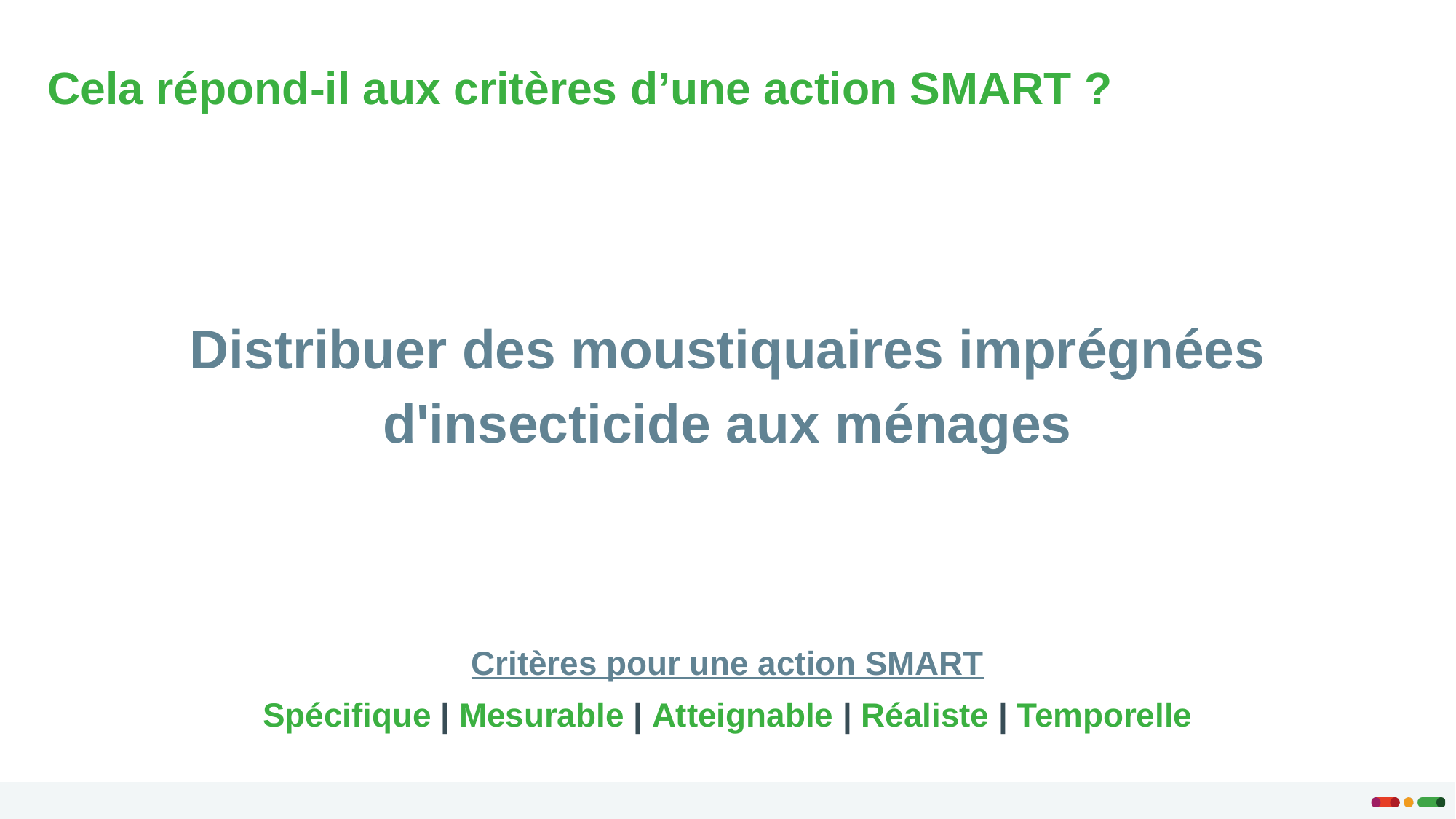

Cela répond-il aux critères d’une action SMART ?
Distribuer des moustiquaires imprégnées d'insecticide aux ménages
Critères pour une action SMART
Spécifique​ | Mesurable | Atteignable | Réaliste | Temporelle​